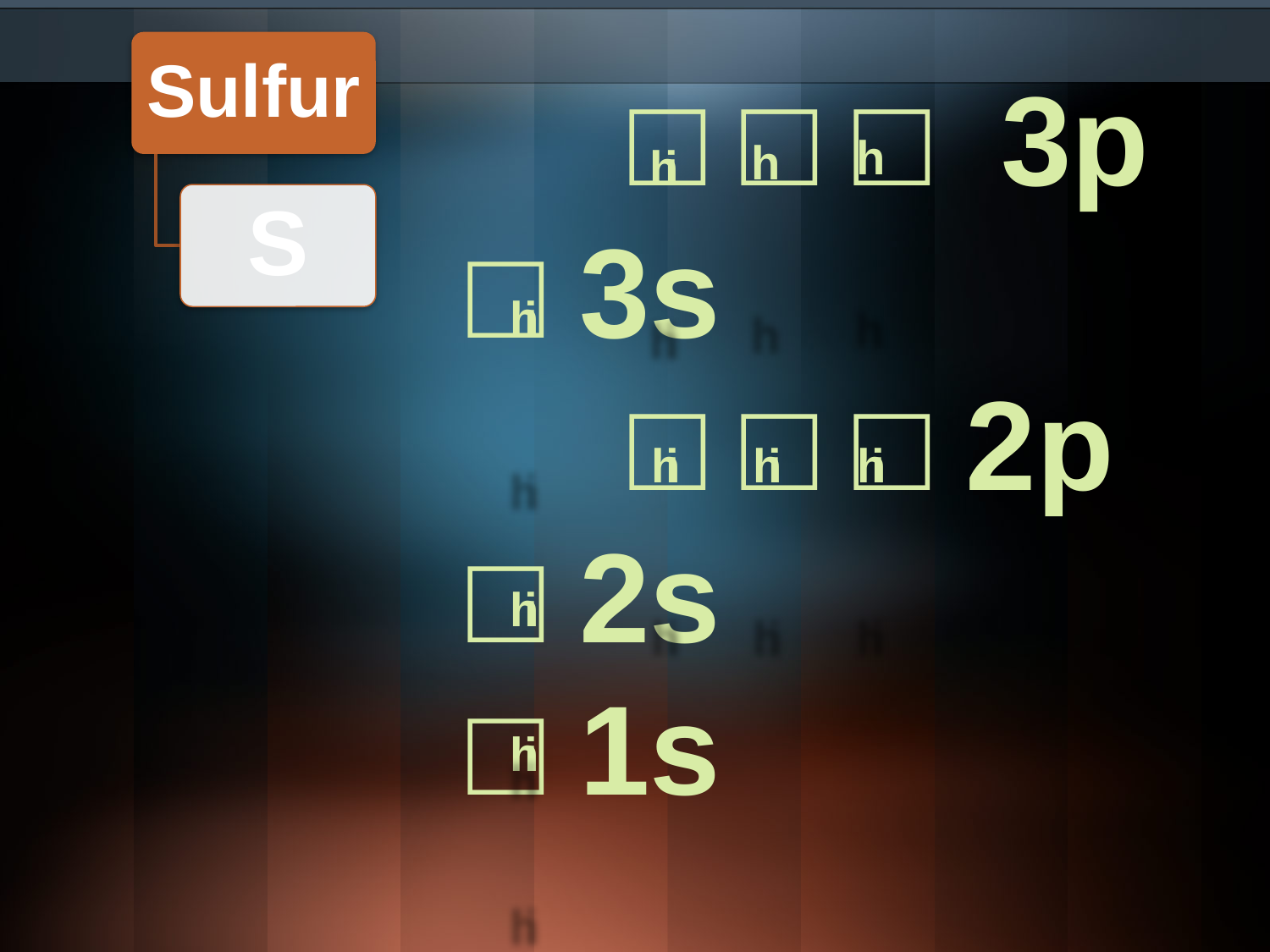

Sulfur
S
	 □ □ □  3p
□ 3s
	 □ □ □ 2p
□ 2s
□ 1s
h
h
hi
hi
hi
hi
hi
hi
hi